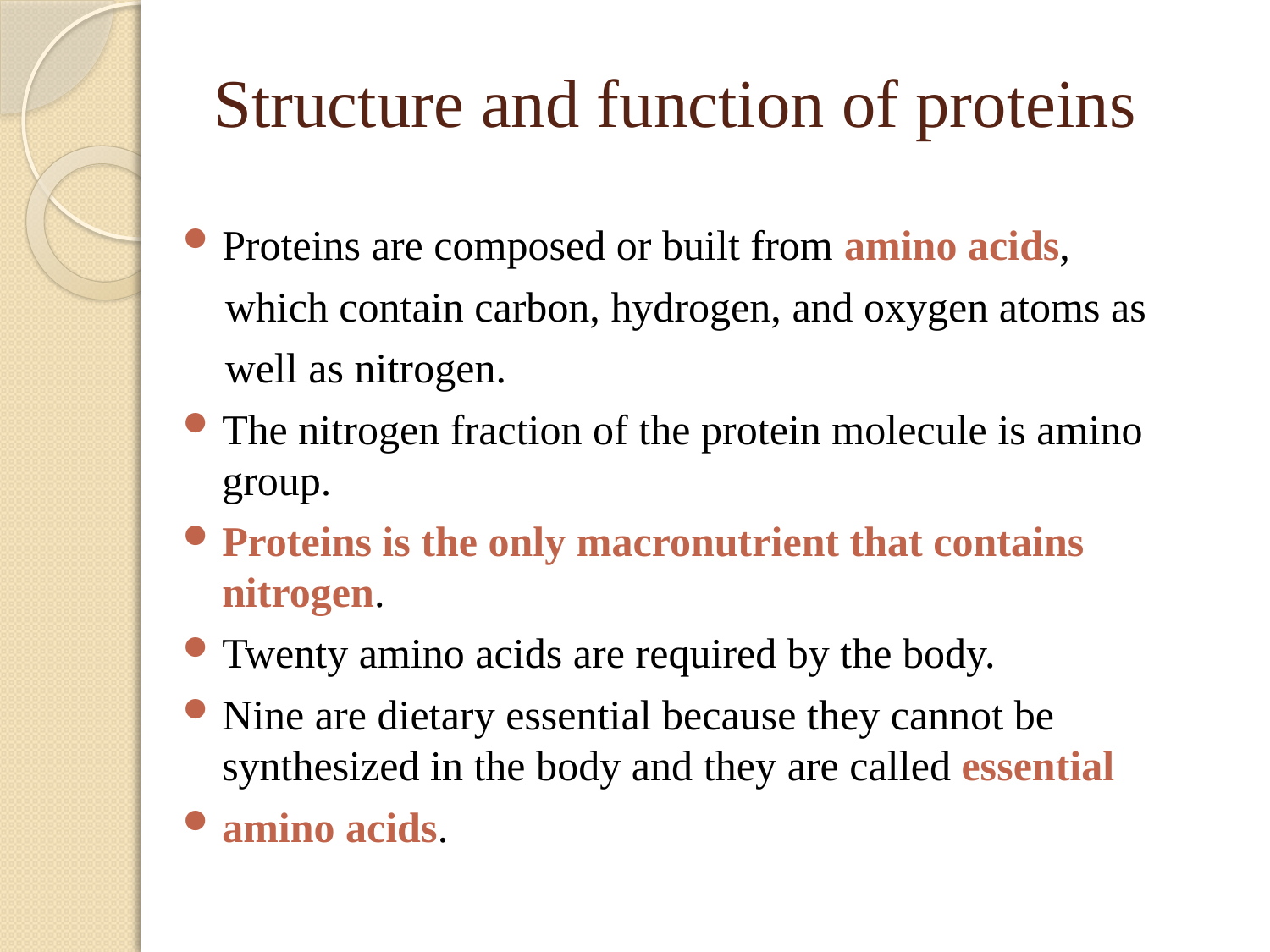

# Structure and function of proteins

Proteins are composed or built from amino acids,
    which contain carbon, hydrogen, and oxygen atoms as
    well as nitrogen.
The nitrogen fraction of the protein molecule is amino group.
Proteins is the only macronutrient that contains nitrogen.
Twenty amino acids are required by the body.
Nine are dietary essential because they cannot be synthesized in the body and they are called essential
amino acids.